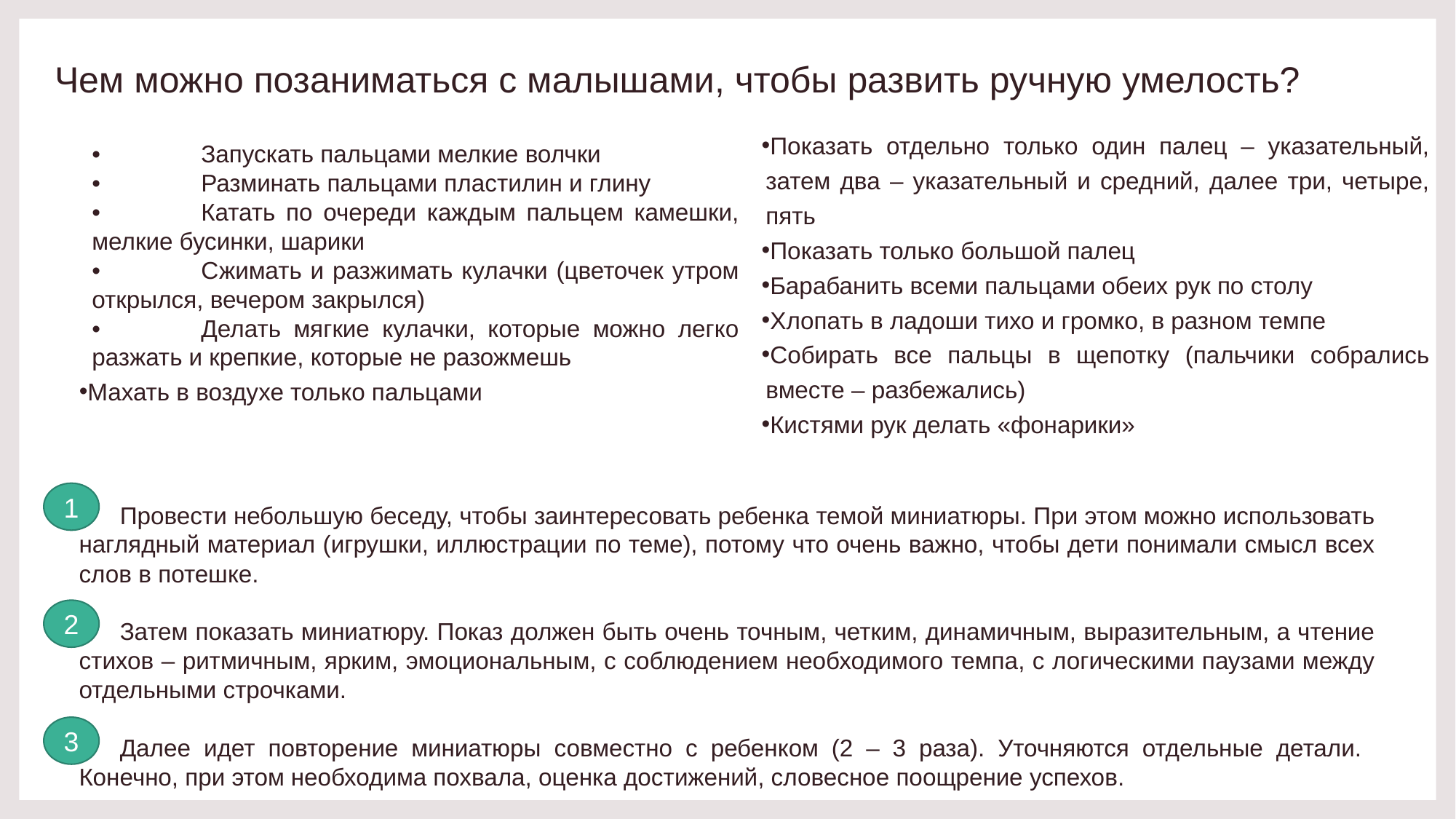

# Чем можно позаниматься с малышами, чтобы развить ручную умелость?
Показать отдельно только один палец – указательный, затем два – указательный и средний, далее три, четыре, пять
Показать только большой палец
Барабанить всеми пальцами обеих рук по столу
Хлопать в ладоши тихо и громко, в разном темпе
Собирать все пальцы в щепотку (пальчики собрались вместе – разбежались)
Кистями рук делать «фонарики»

•	Запускать пальцами мелкие волчки
•	Разминать пальцами пластилин и глину
•	Катать по очереди каждым пальцем камешки, мелкие бусинки, шарики
•	Сжимать и разжимать кулачки (цветочек утром открылся, вечером закрылся)
•	Делать мягкие кулачки, которые можно легко разжать и крепкие, которые не разожмешь
Махать в воздухе только пальцами

1
Провести небольшую беседу, чтобы заинтересовать ребенка темой миниатюры. При этом можно использовать наглядный материал (игрушки, иллюстрации по теме), потому что очень важно, чтобы дети понимали смысл всех слов в потешке.

Затем показать миниатюру. Показ должен быть очень точным, четким, динамичным, выразительным, а чтение стихов – ритмичным, ярким, эмоциональным, с соблюдением необходимого темпа, с логическими паузами между отдельными строчками.

Далее идет повторение миниатюры совместно с ребенком (2 – 3 раза). Уточняются отдельные детали.  Конечно, при этом необходима похвала, оценка достижений, словесное поощрение успехов.
2
3